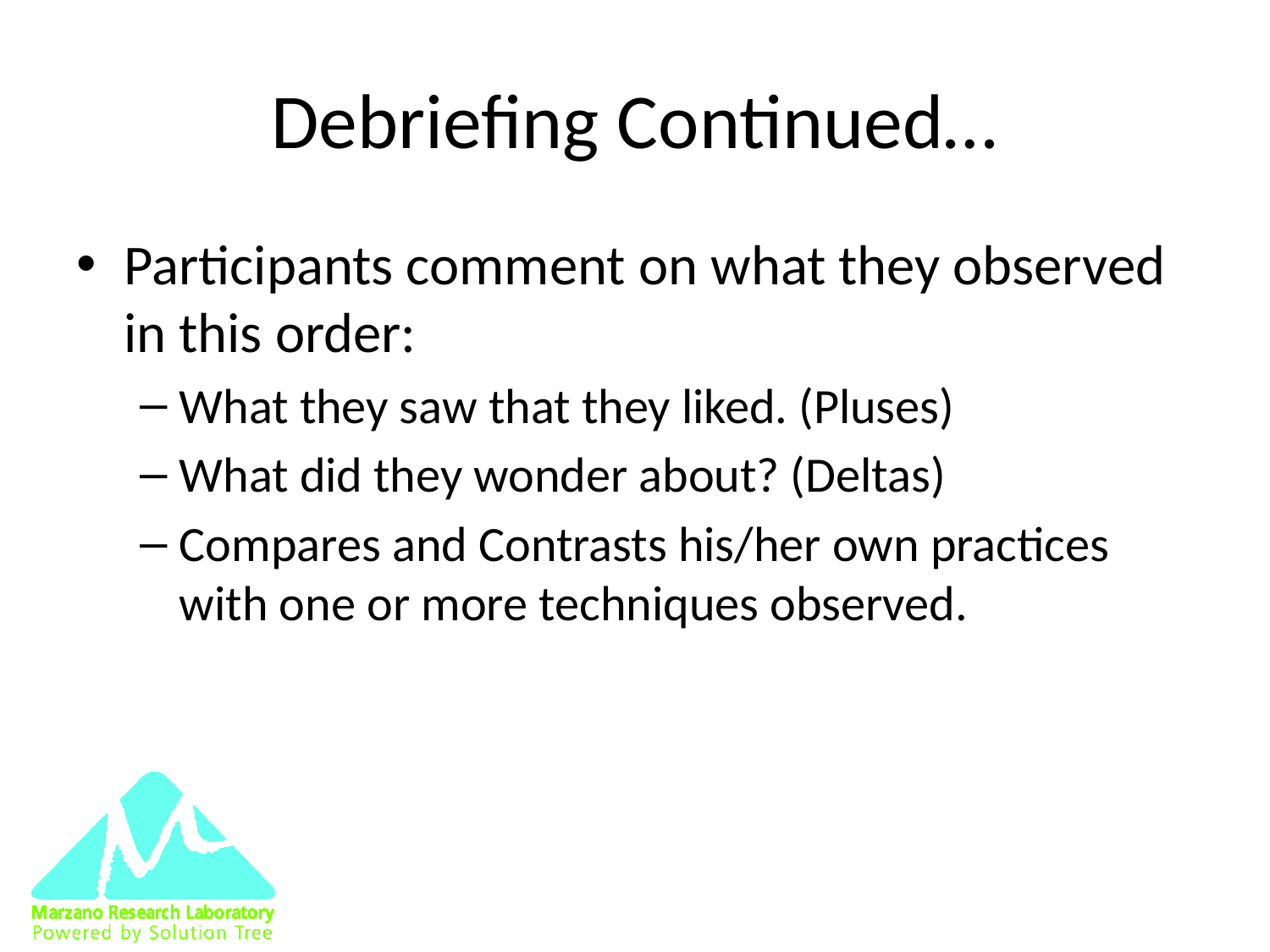

# Debriefing Continued…
Participants comment on what they observed in this order:
What they saw that they liked. (Pluses)
What did they wonder about? (Deltas)
Compares and Contrasts his/her own practices with one or more techniques observed.